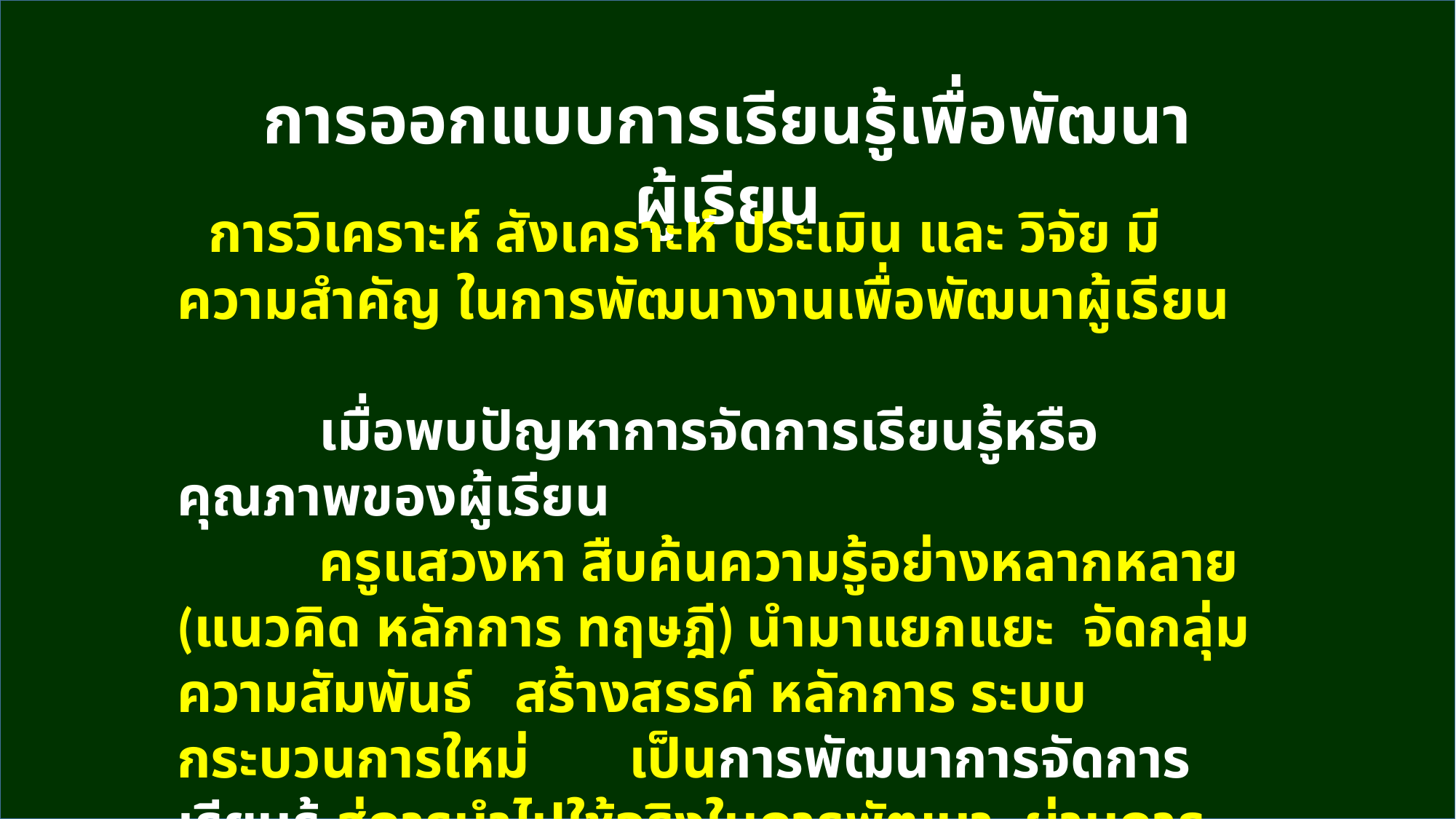

การออกแบบการเรียนรู้เพื่อพัฒนาผู้เรียน
  การวิเคราะห์ สังเคราะห์ ประเมิน และ วิจัย มีความสำคัญ ในการพัฒนางานเพื่อพัฒนาผู้เรียน
          เมื่อพบปัญหาการจัดการเรียนรู้หรือคุณภาพของผู้เรียน
          ครูแสวงหา สืบค้นความรู้อย่างหลากหลาย (แนวคิด หลักการ ทฤษฎี) นำมาแยกแยะ  จัดกลุ่มความสัมพันธ์   สร้างสรรค์ หลักการ ระบบ กระบวนการใหม่       เป็นการพัฒนาการจัดการเรียนรู้ สู่การนำไปใช้จริงในการพัฒนา  ผ่านการวิจัยและประเมิน เป็นการพัฒนาผู้เรียน  อย่างเป็นระบบ และน่าเชื่อถือ